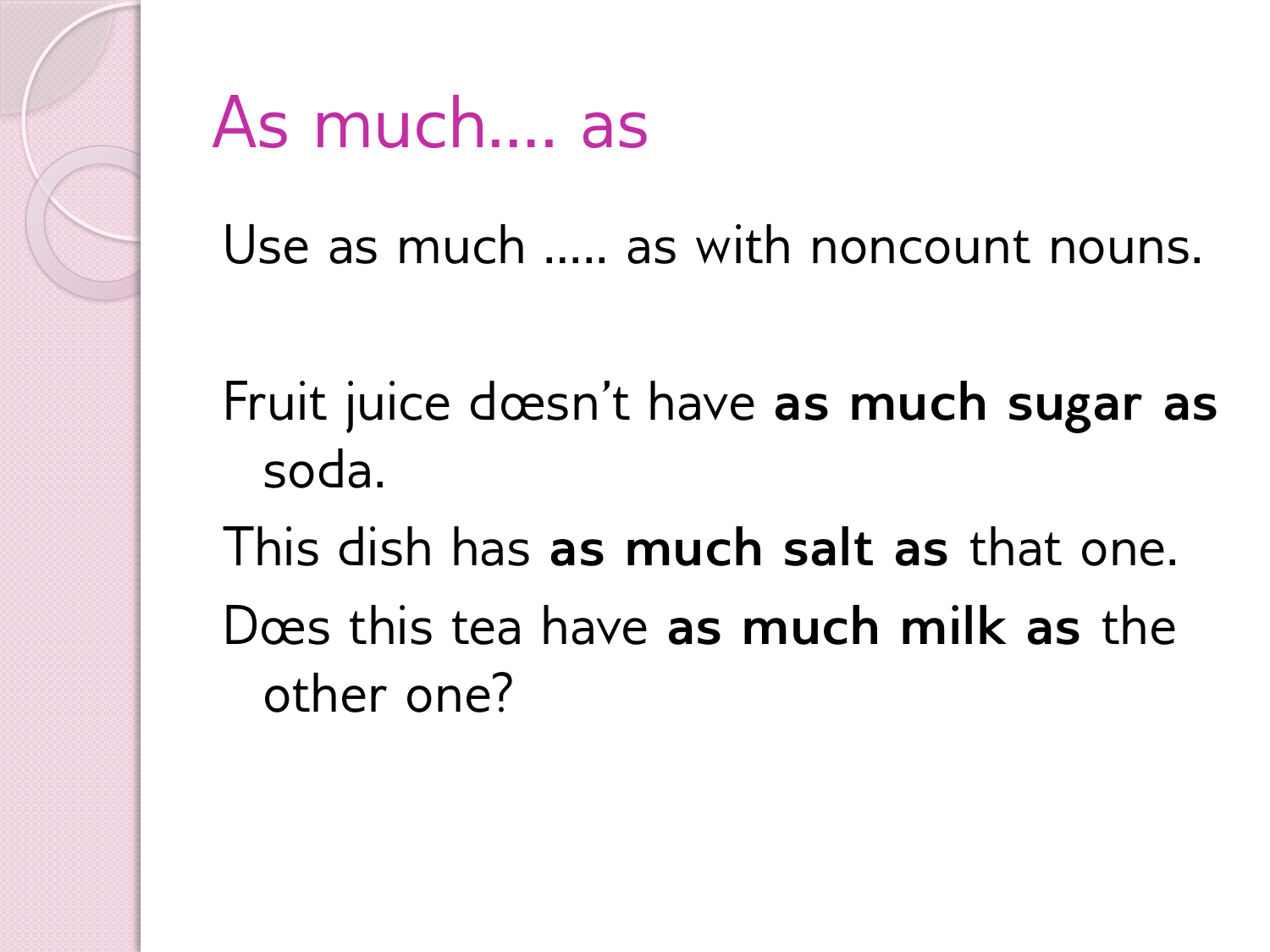

# As much…. as
Use as much ….. as with noncount nouns.

Fruit juice doesn’t have as much sugar as soda.
This dish has as much salt as that one.
Does this tea have as much milk as the other one?